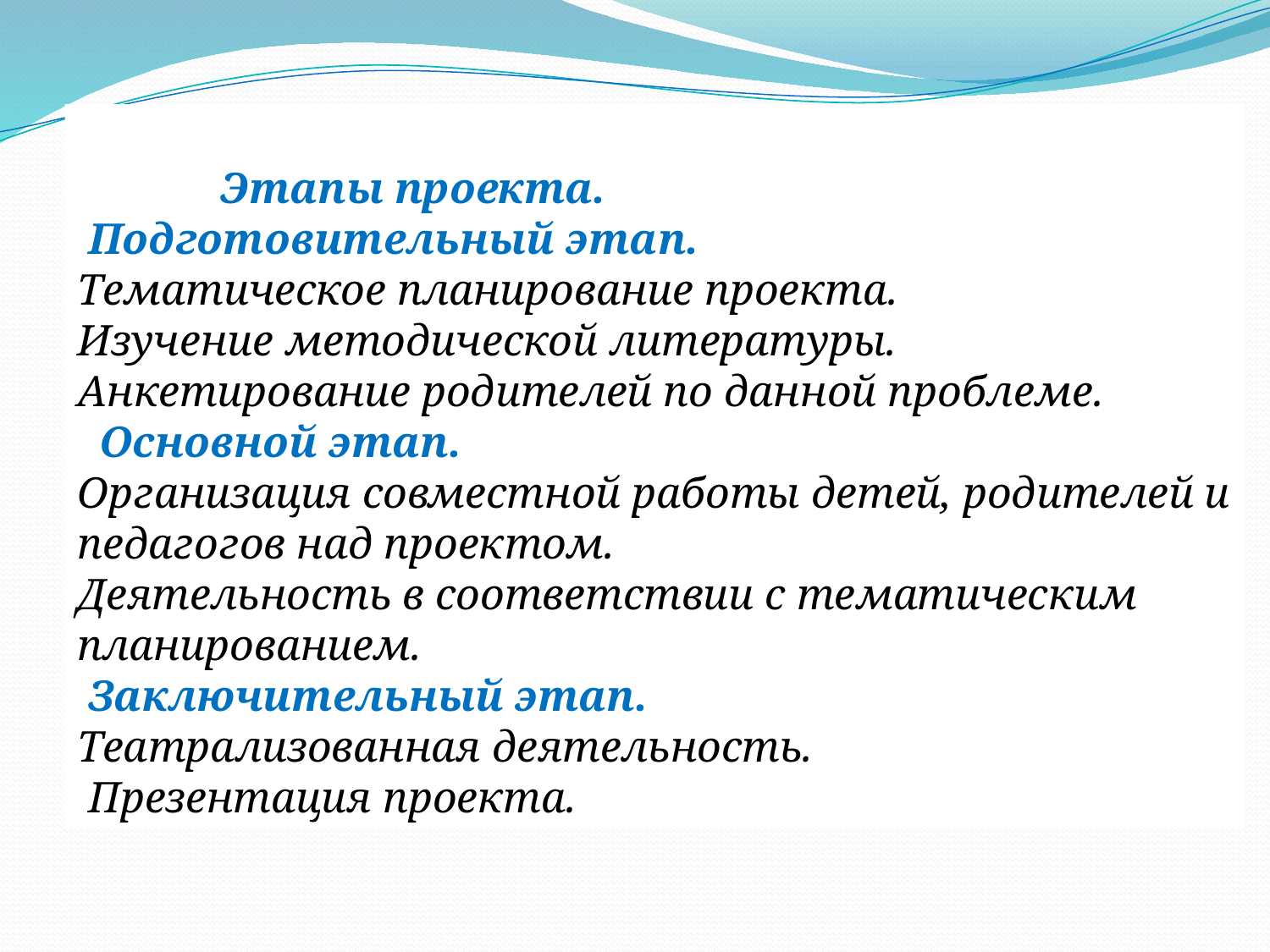

Этапы проекта.
 Подготовительный этап.
Тематическое планирование проекта.
Изучение методической литературы.
Анкетирование родителей по данной проблеме.
  Основной этап.
Организация совместной работы детей, родителей и педагогов над проектом.
Деятельность в соответствии с тематическим планированием.
 Заключительный этап.
Театрализованная деятельность.
 Презентация проекта.